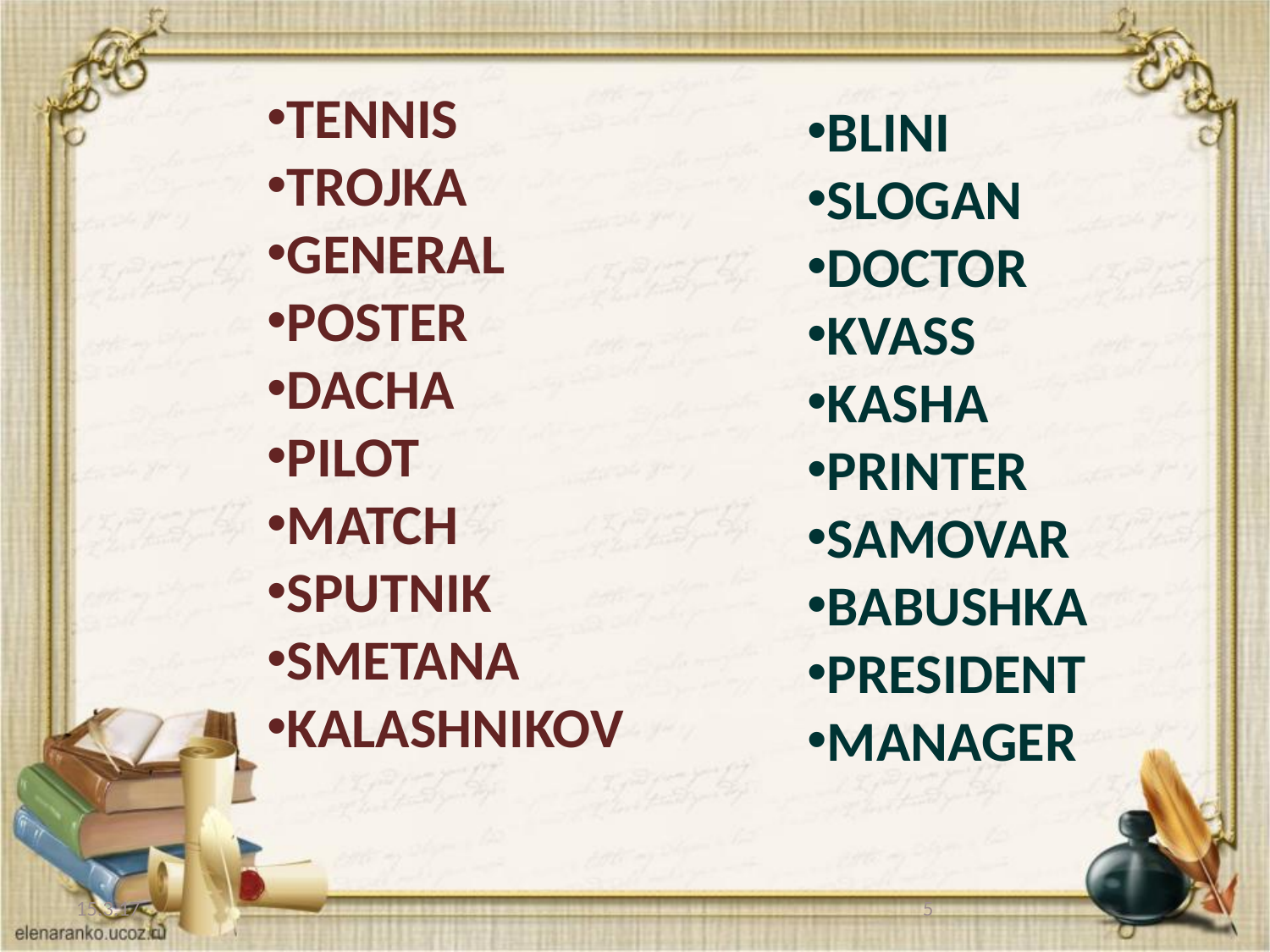

TENNIS
TROJKA
GENERAL
POSTER
DACHA
PILOT
MATCH
SPUTNIK
SMETANA
KALASHNIKOV

BLINI
SLOGAN
DOCTOR
KVASS
KASHA
PRINTER
SAMOVAR
BABUSHKA
PRESIDENT
MANAGER

15.3.17
5